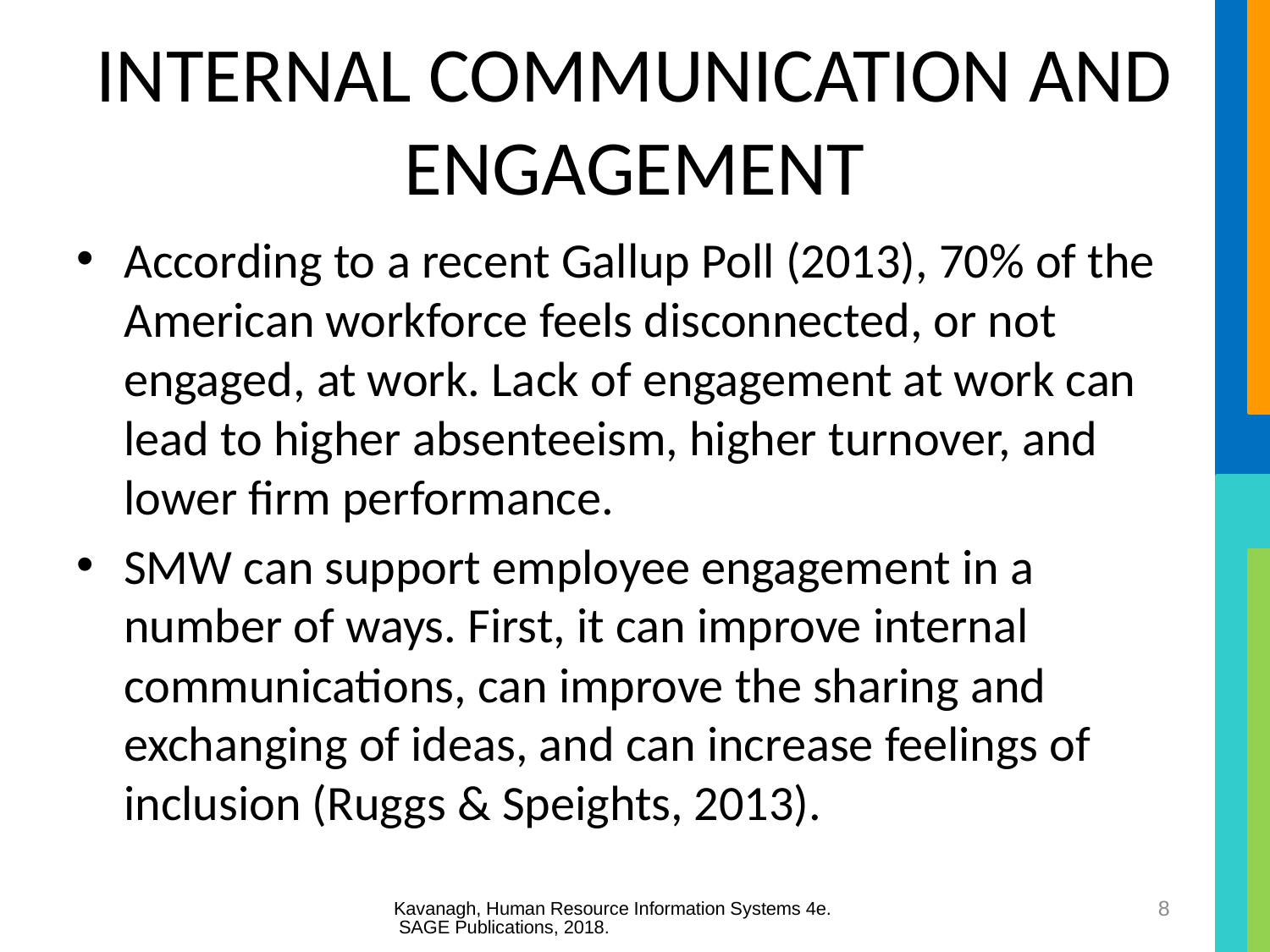

# INTERNAL COMMUNICATION AND ENGAGEMENT
According to a recent Gallup Poll (2013), 70% of the American workforce feels disconnected, or not engaged, at work. Lack of engagement at work can lead to higher absenteeism, higher turnover, and lower firm performance.
SMW can support employee engagement in a number of ways. First, it can improve internal communications, can improve the sharing and exchanging of ideas, and can increase feelings of inclusion (Ruggs & Speights, 2013).
Kavanagh, Human Resource Information Systems 4e. SAGE Publications, 2018.
8